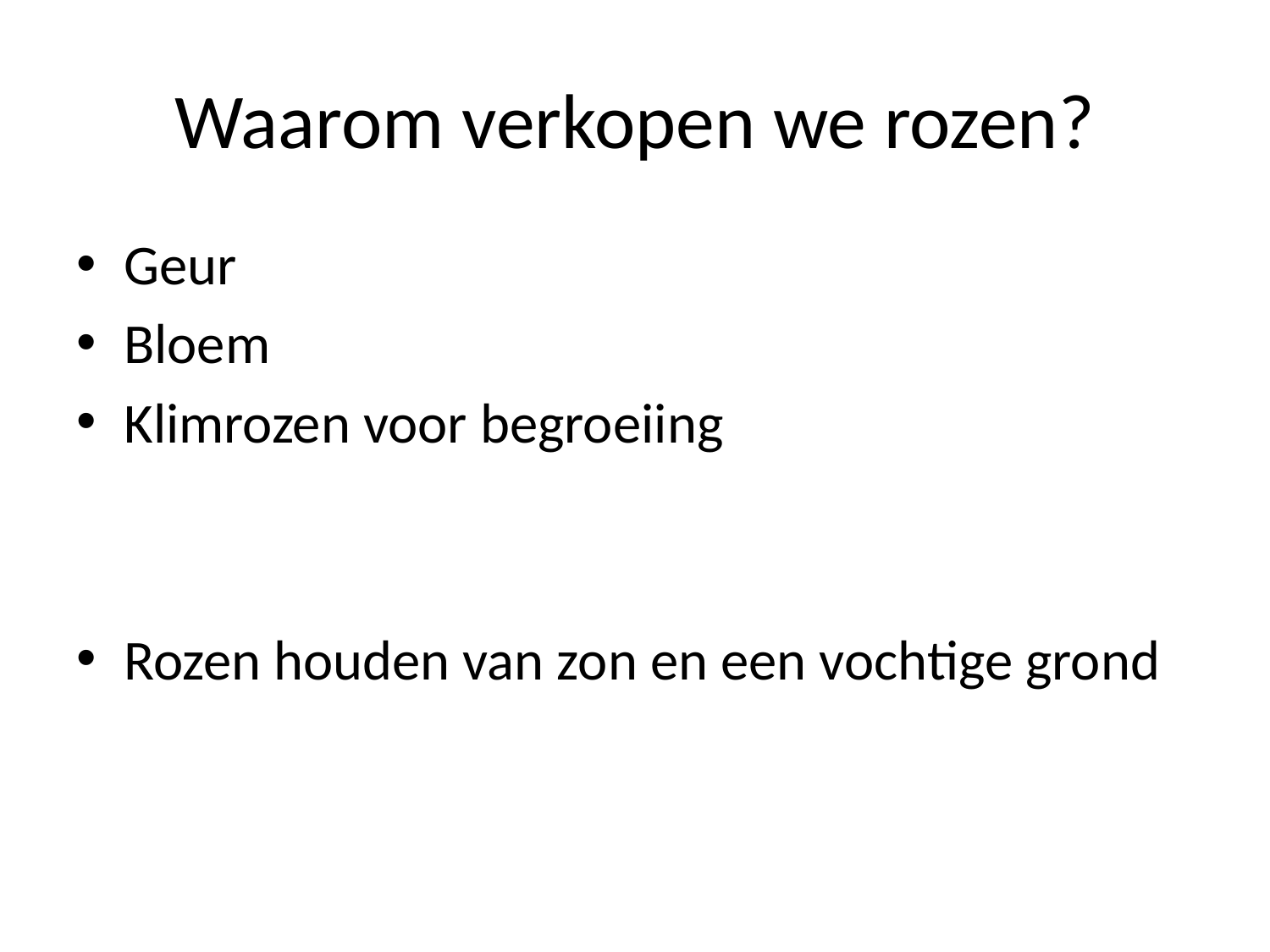

# Waarom verkopen we rozen?
Geur
Bloem
Klimrozen voor begroeiing

Rozen houden van zon en een vochtige grond